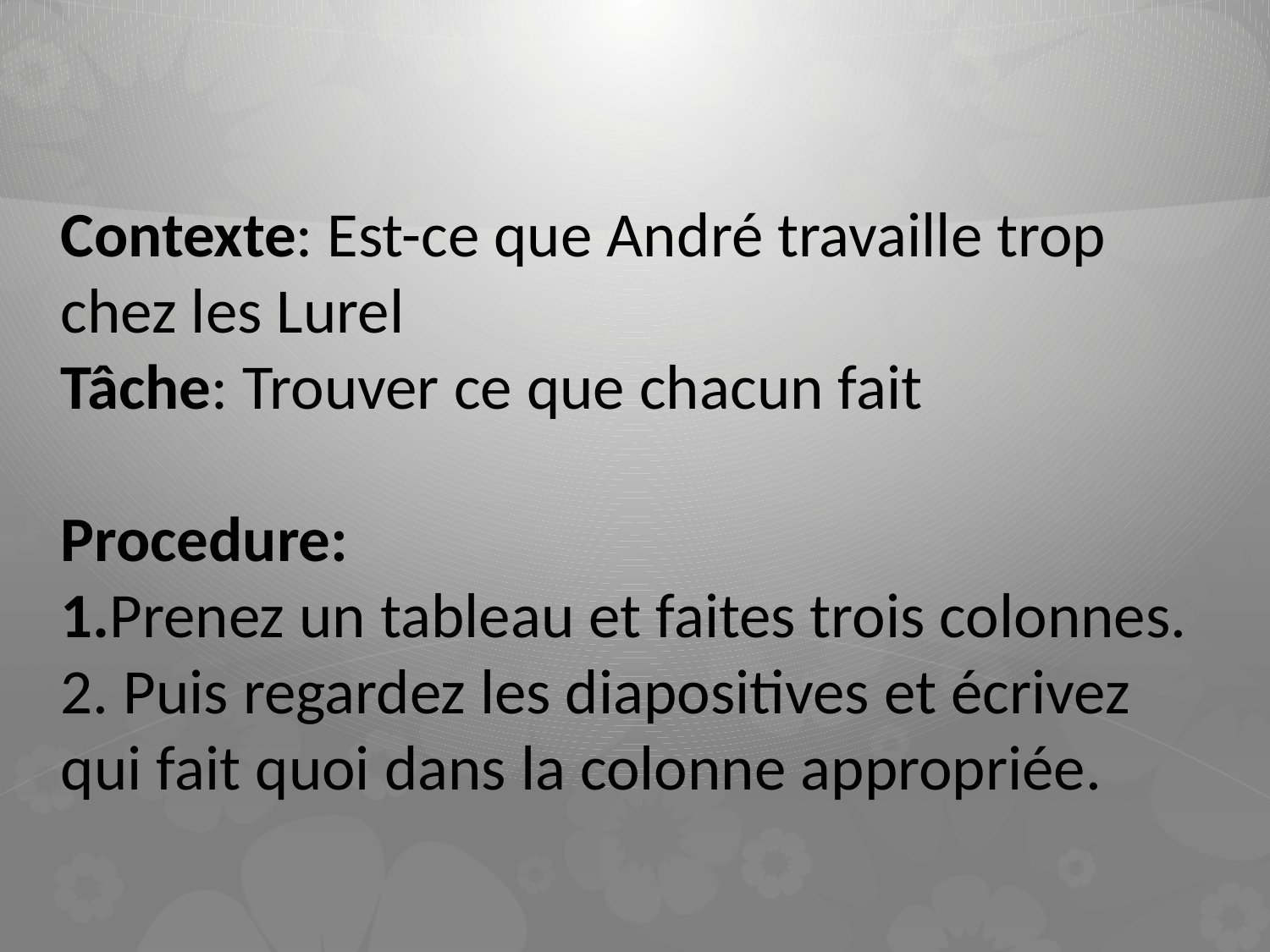

Contexte: Est-ce que André travaille trop chez les Lurel
Tâche: Trouver ce que chacun fait

Procedure:
1.Prenez un tableau et faites trois colonnes.
2. Puis regardez les diapositives et écrivez qui fait quoi dans la colonne appropriée.